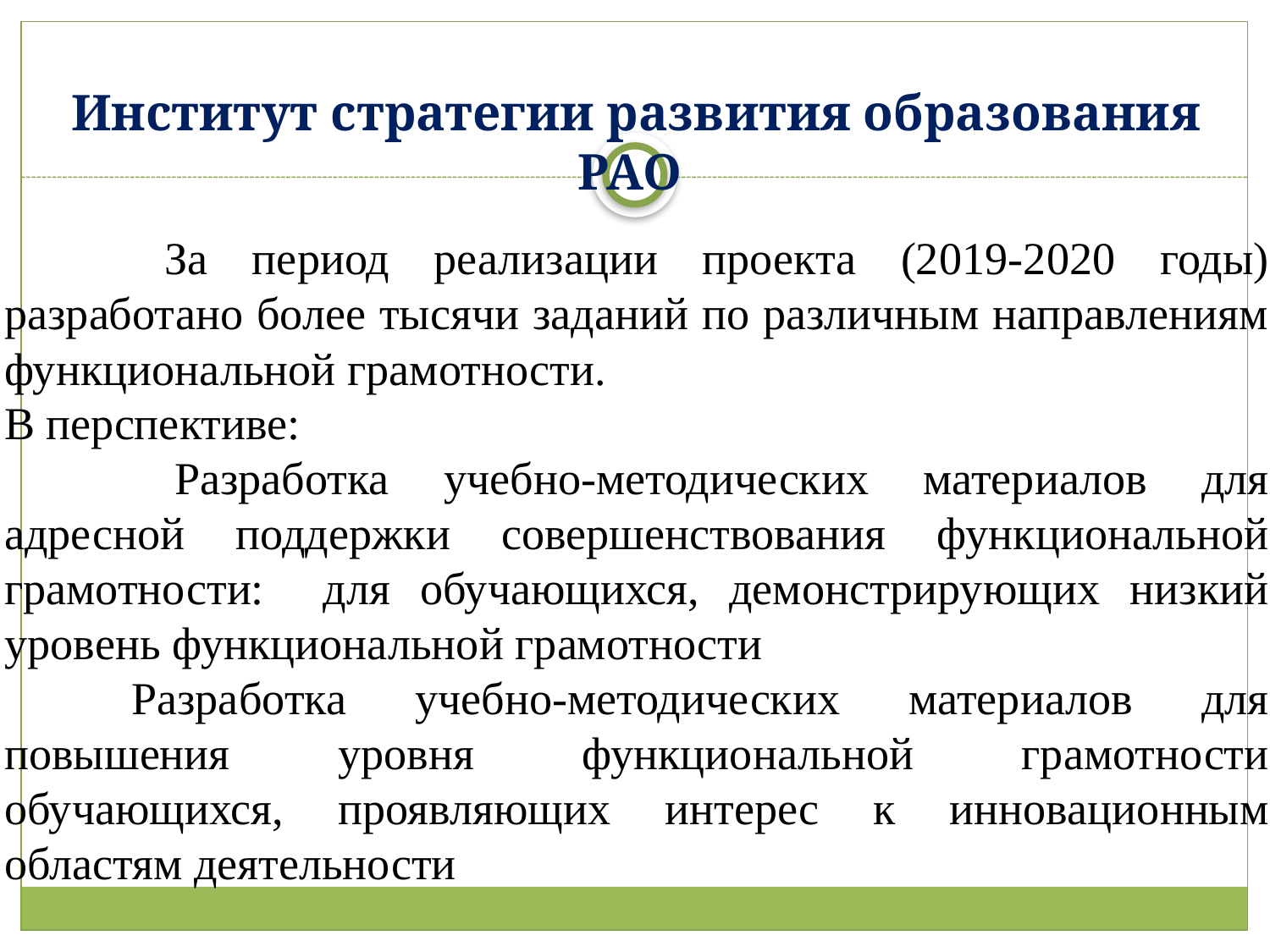

Институт стратегии развития образования РАО

 	За период реализации проекта (2019-2020 годы) разработано более тысячи заданий по различным направлениям функциональной грамотности.
В перспективе:
 	Разработка учебно-методических материалов для адресной поддержки совершенствования функциональной грамотности:  для обучающихся, демонстрирующих низкий уровень функциональной грамотности
	Разработка учебно-методических материалов для повышения уровня функциональной грамотности обучающихся, проявляющих интерес к инновационным областям деятельности